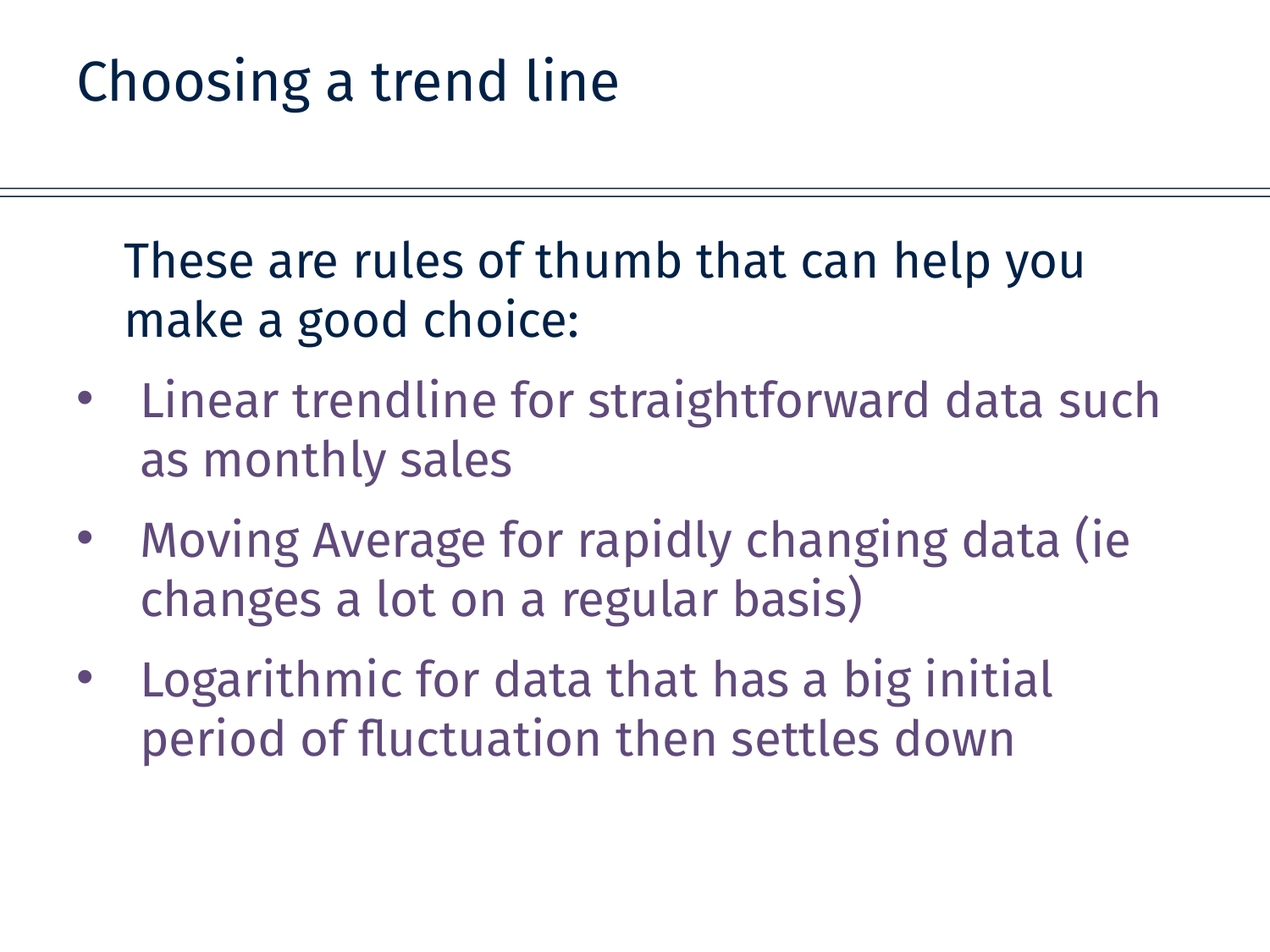

# Choosing a trend line
	These are rules of thumb that can help you make a good choice:
Linear trendline for straightforward data such as monthly sales
Moving Average for rapidly changing data (ie changes a lot on a regular basis)
Logarithmic for data that has a big initial period of fluctuation then settles down